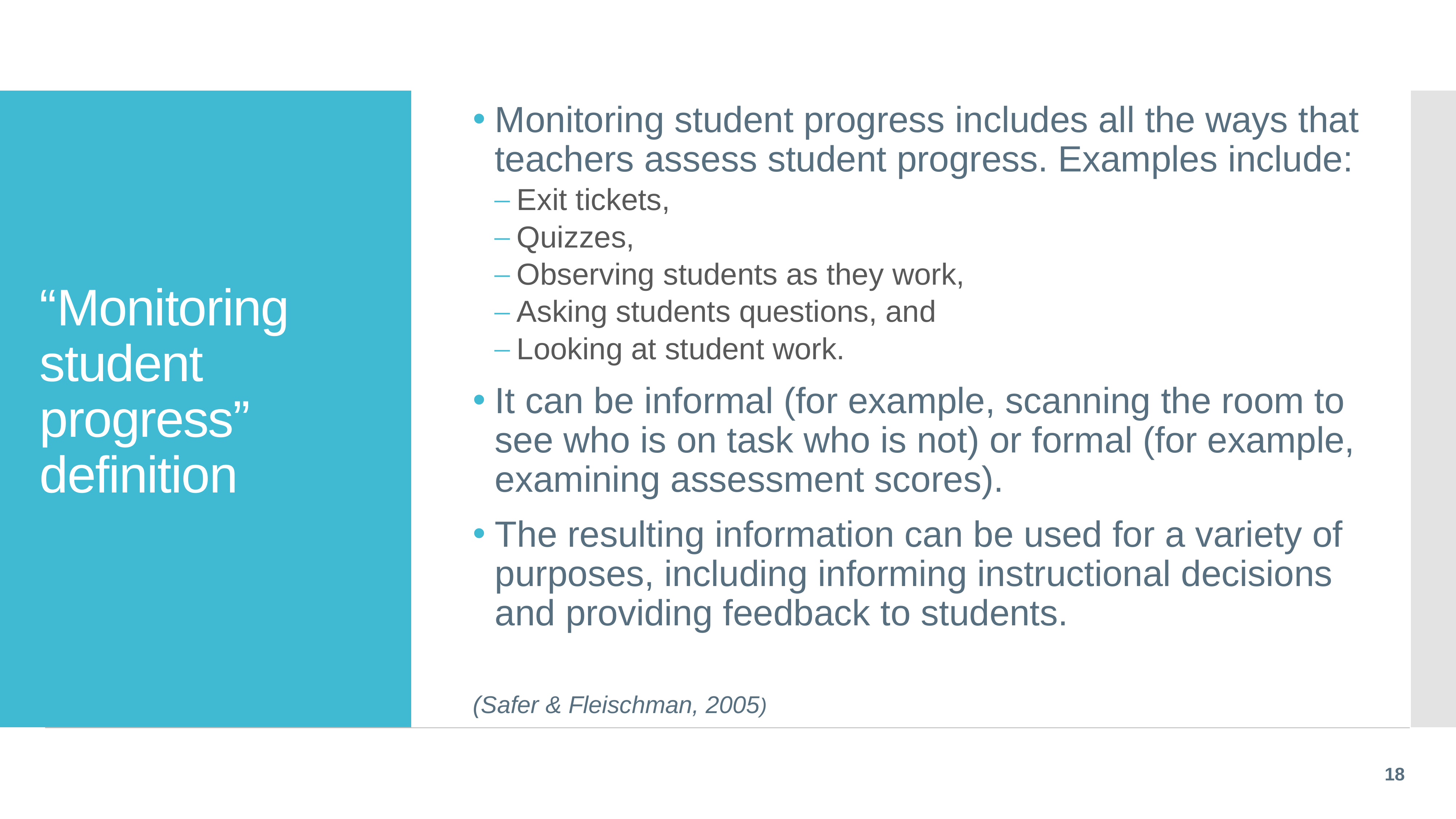

Monitoring student progress includes all the ways that teachers assess student progress. Examples include:
Exit tickets,
Quizzes,
Observing students as they work,
Asking students questions, and
Looking at student work.
It can be informal (for example, scanning the room to see who is on task who is not) or formal (for example, examining assessment scores).
The resulting information can be used for a variety of purposes, including informing instructional decisions and providing feedback to students.
# “Monitoring student progress” definition
(Safer & Fleischman, 2005)
18